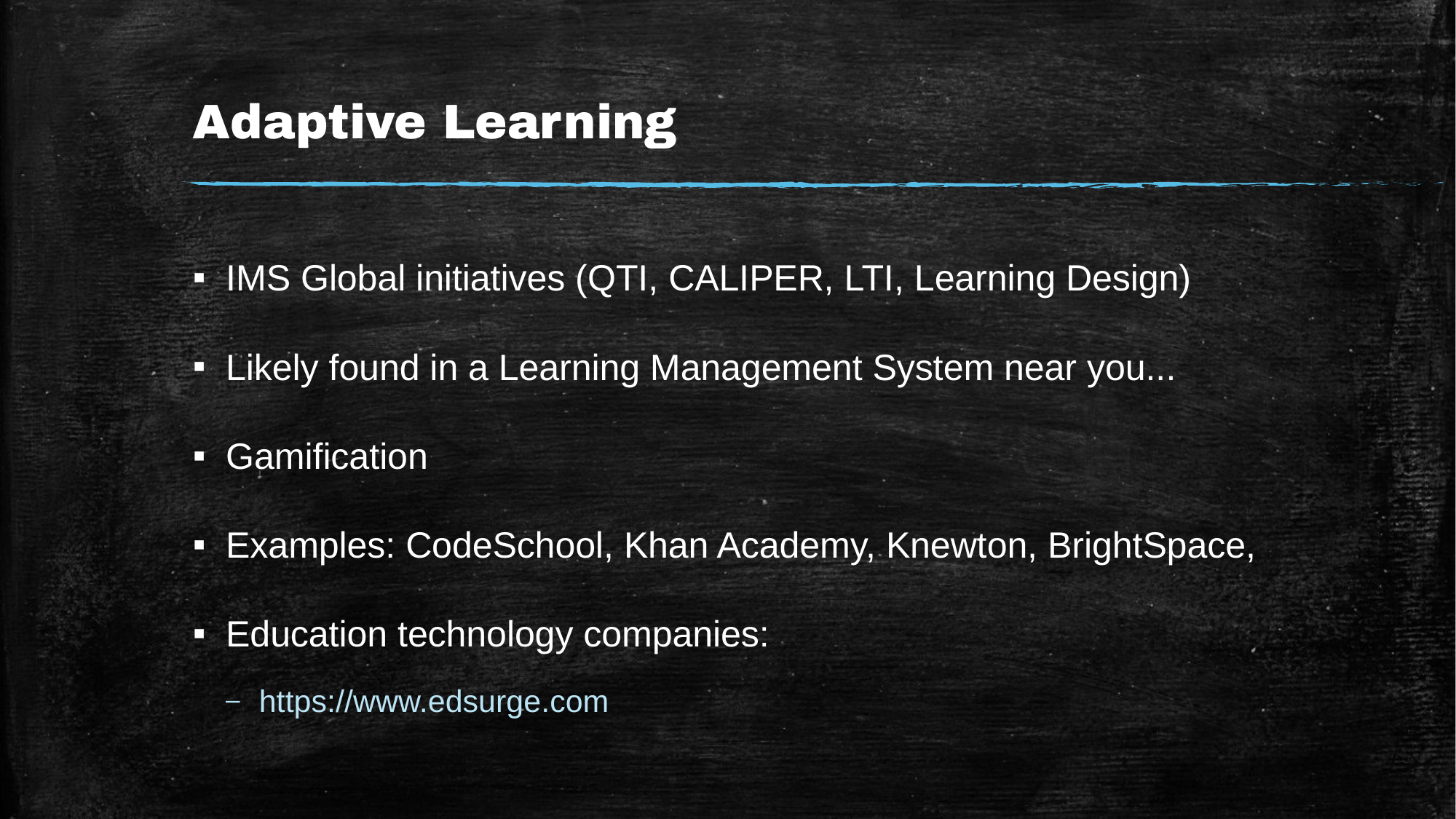

# Adaptive Learning
IMS Global initiatives (QTI, CALIPER, LTI, Learning Design)
Likely found in a Learning Management System near you...
Gamification
Examples: CodeSchool, Khan Academy, Knewton, BrightSpace,
Education technology companies:
https://www.edsurge.com